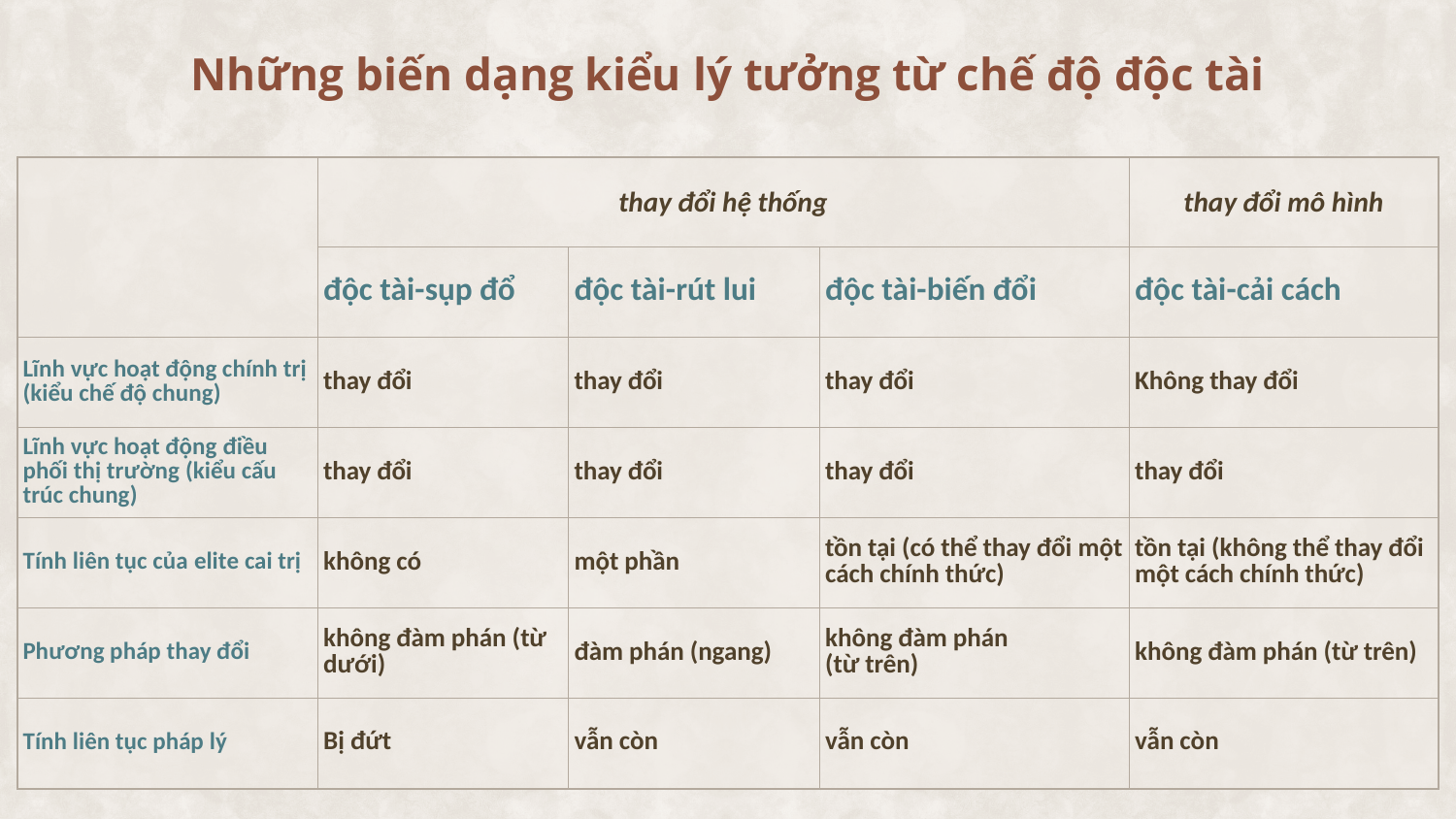

# Những biến dạng kiểu lý tưởng từ chế độ độc tài
|  | thay đổi hệ thống |  |  | thay đổi mô hình |
| --- | --- | --- | --- | --- |
|  | độc tài-sụp đổ | độc tài-rút lui | độc tài-biến đổi | độc tài-cải cách |
| Lĩnh vực hoạt động chính trị (kiểu chế độ chung) | thay đổi | thay đổi | thay đổi | Không thay đổi |
| Lĩnh vực hoạt động điều phối thị trường (kiểu cấu trúc chung) | thay đổi | thay đổi | thay đổi | thay đổi |
| Tính liên tục của elite cai trị | không có | một phần | tồn tại (có thể thay đổi một cách chính thức) | tồn tại (không thể thay đổi một cách chính thức) |
| Phương pháp thay đổi | không đàm phán (từ dưới) | đàm phán (ngang) | không đàm phán (từ trên) | không đàm phán (từ trên) |
| Tính liên tục pháp lý | Bị đứt | vẫn còn | vẫn còn | vẫn còn |